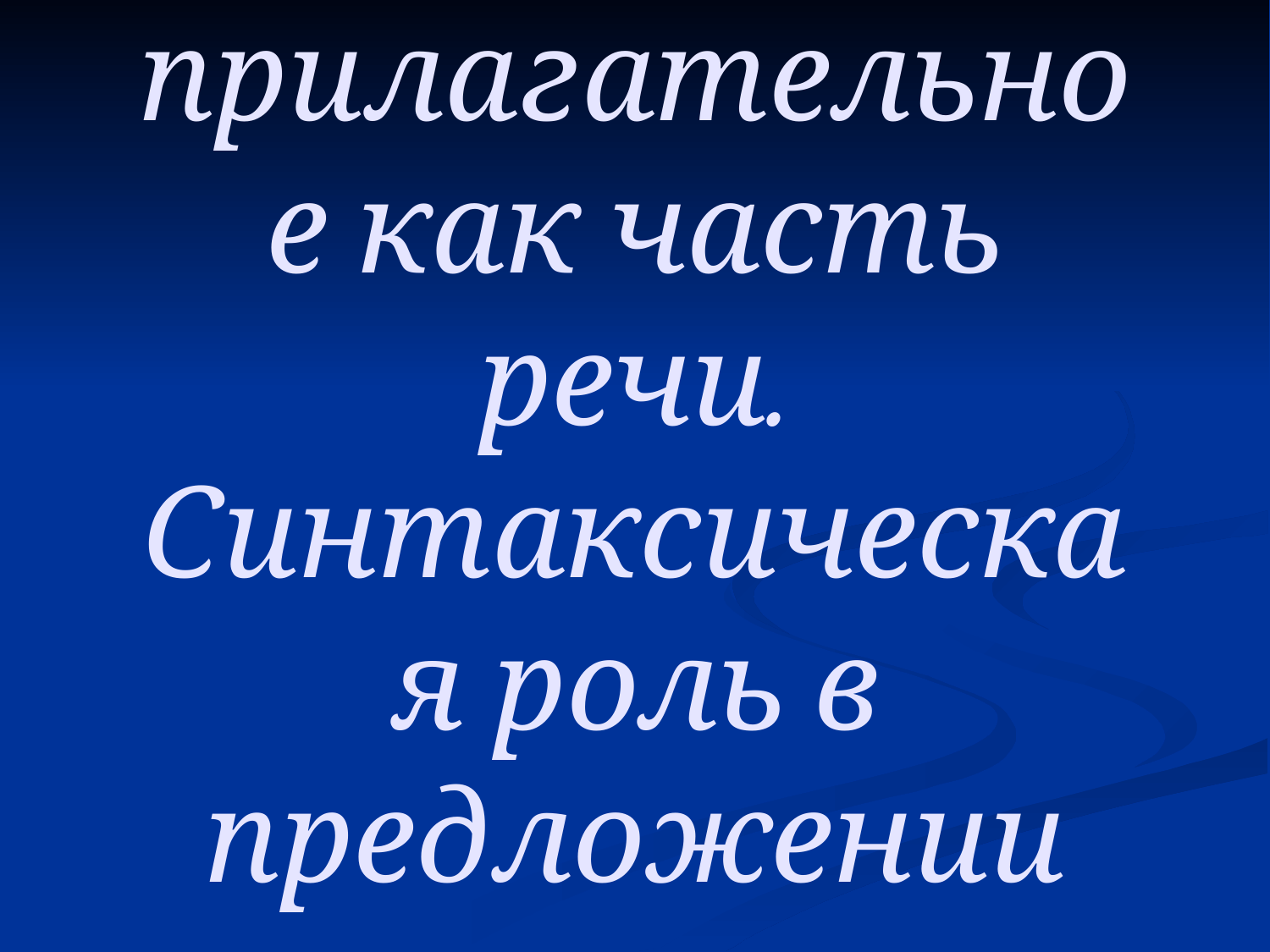

# Имя прилагательное как часть речи. Синтаксическая роль в предложении